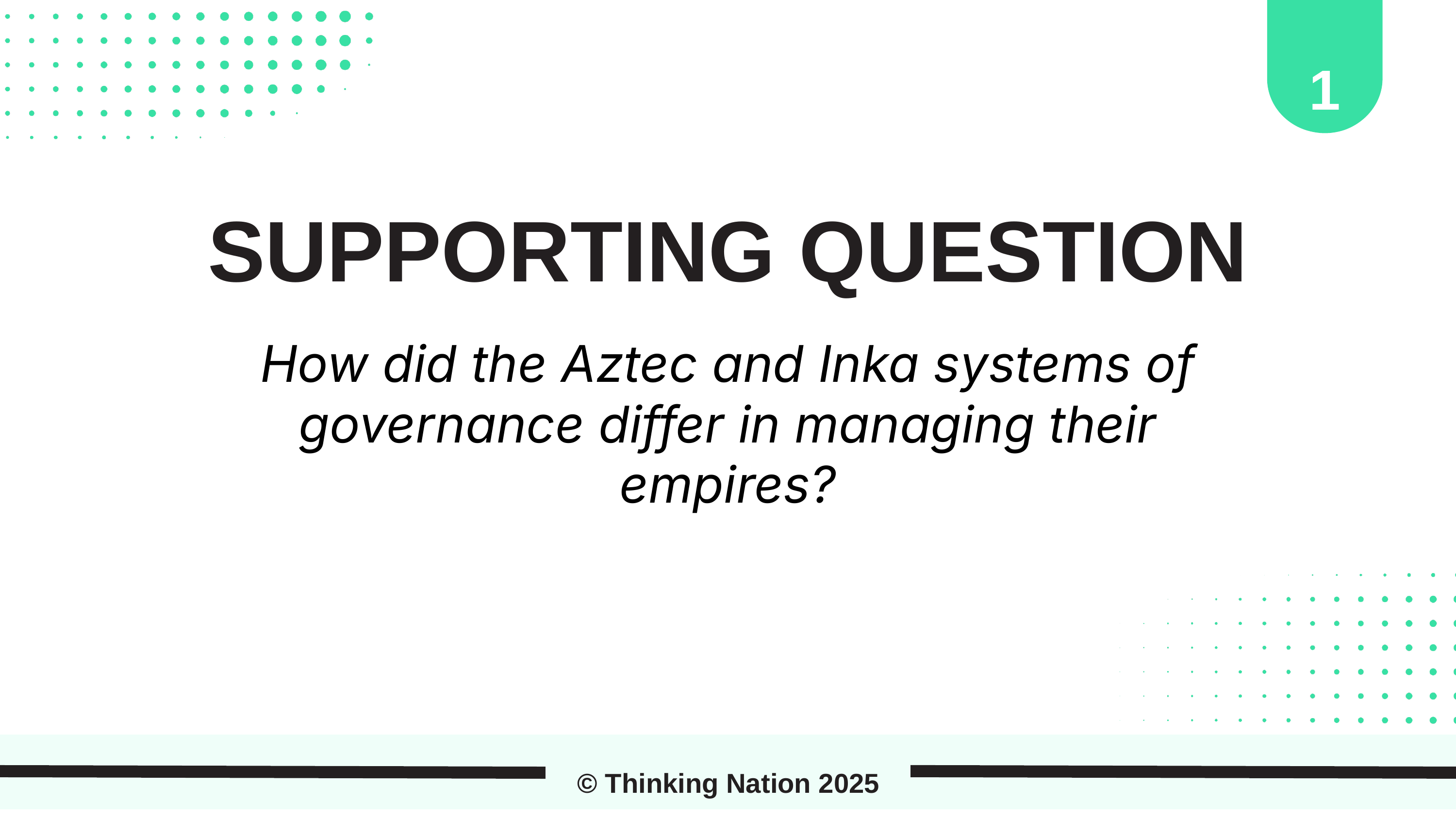

1
SUPPORTING QUESTION
How did the Aztec and Inka systems of governance differ in managing their empires?

© Thinking Nation 2025